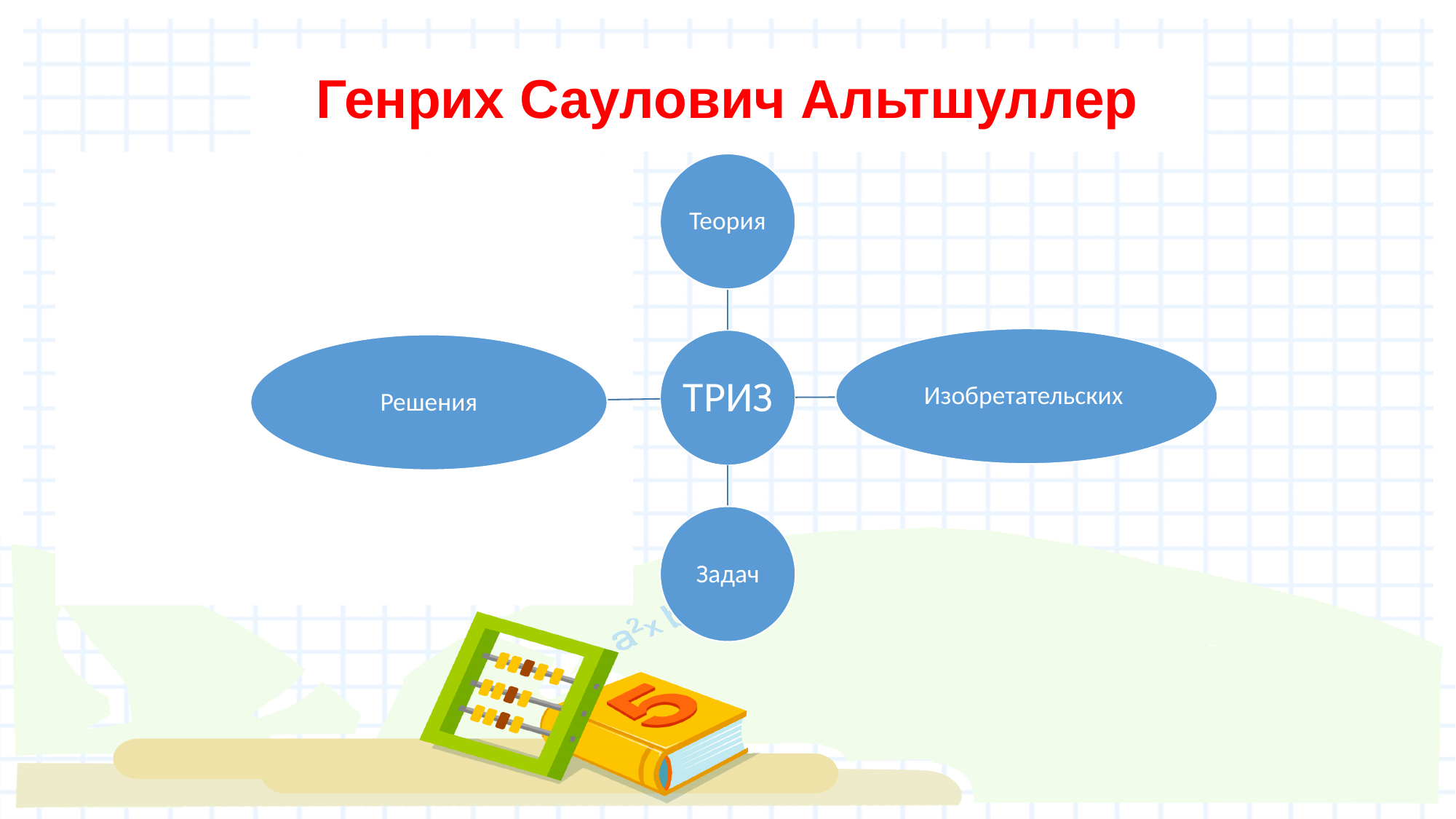

Генрих Саулович Альтшуллер
#
ТРИЗ

Теория

Изобретательских

Задач

Решения